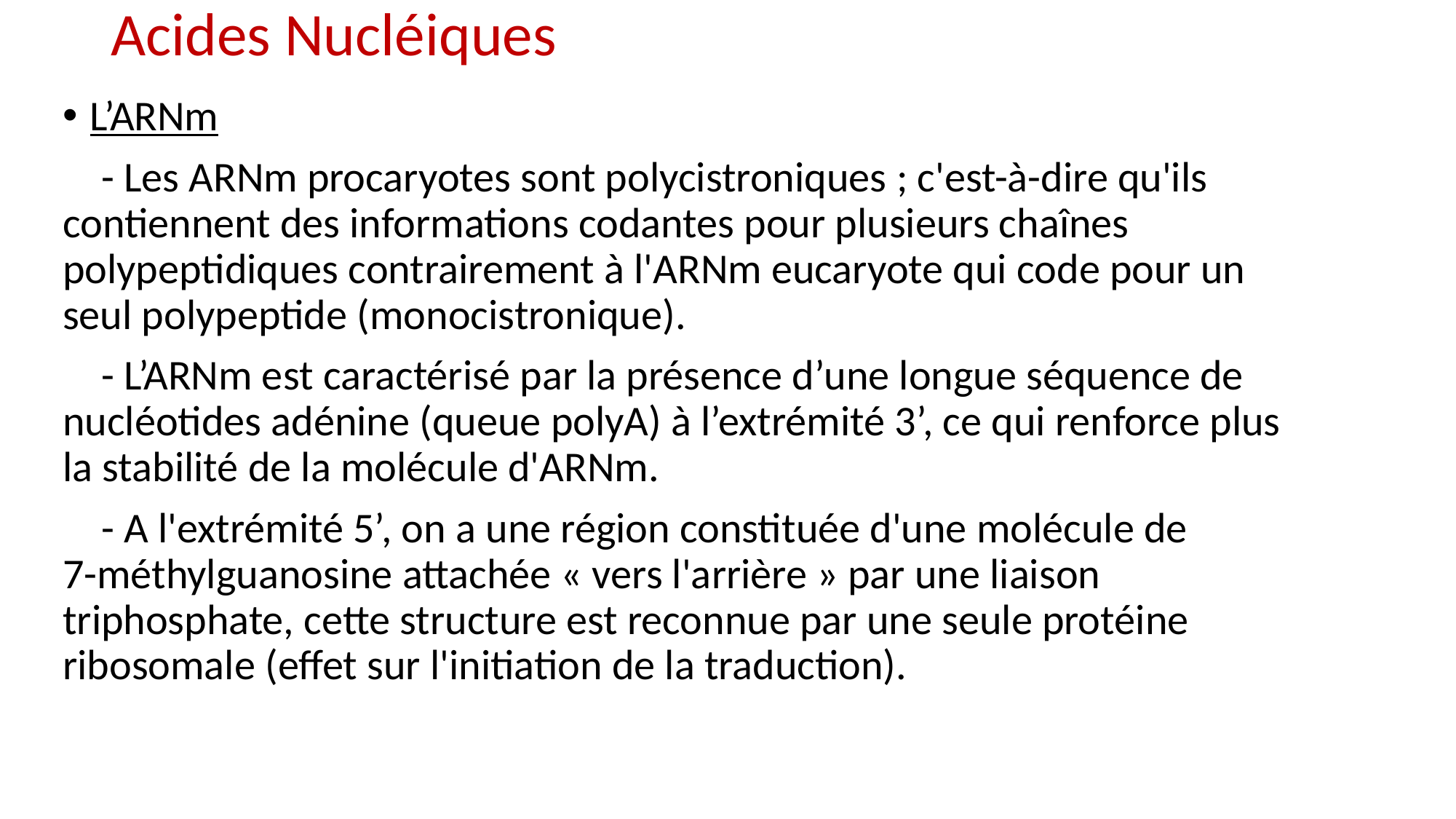

Acides Nucléiques

L’ARNm
    - Les ARNm procaryotes sont polycistroniques ; c'est-à-dire qu'ils contiennent des informations codantes pour plusieurs chaînes polypeptidiques contrairement à l'ARNm eucaryote qui code pour un seul polypeptide (monocistronique).
    - L’ARNm est caractérisé par la présence d’une longue séquence de nucléotides adénine (queue polyA) à l’extrémité 3’, ce qui renforce plus la stabilité de la molécule d'ARNm.
    - A l'extrémité 5’, on a une région constituée d'une molécule de        7-méthylguanosine attachée « vers l'arrière » par une liaison triphosphate, cette structure est reconnue par une seule protéine ribosomale (effet sur l'initiation de la traduction).